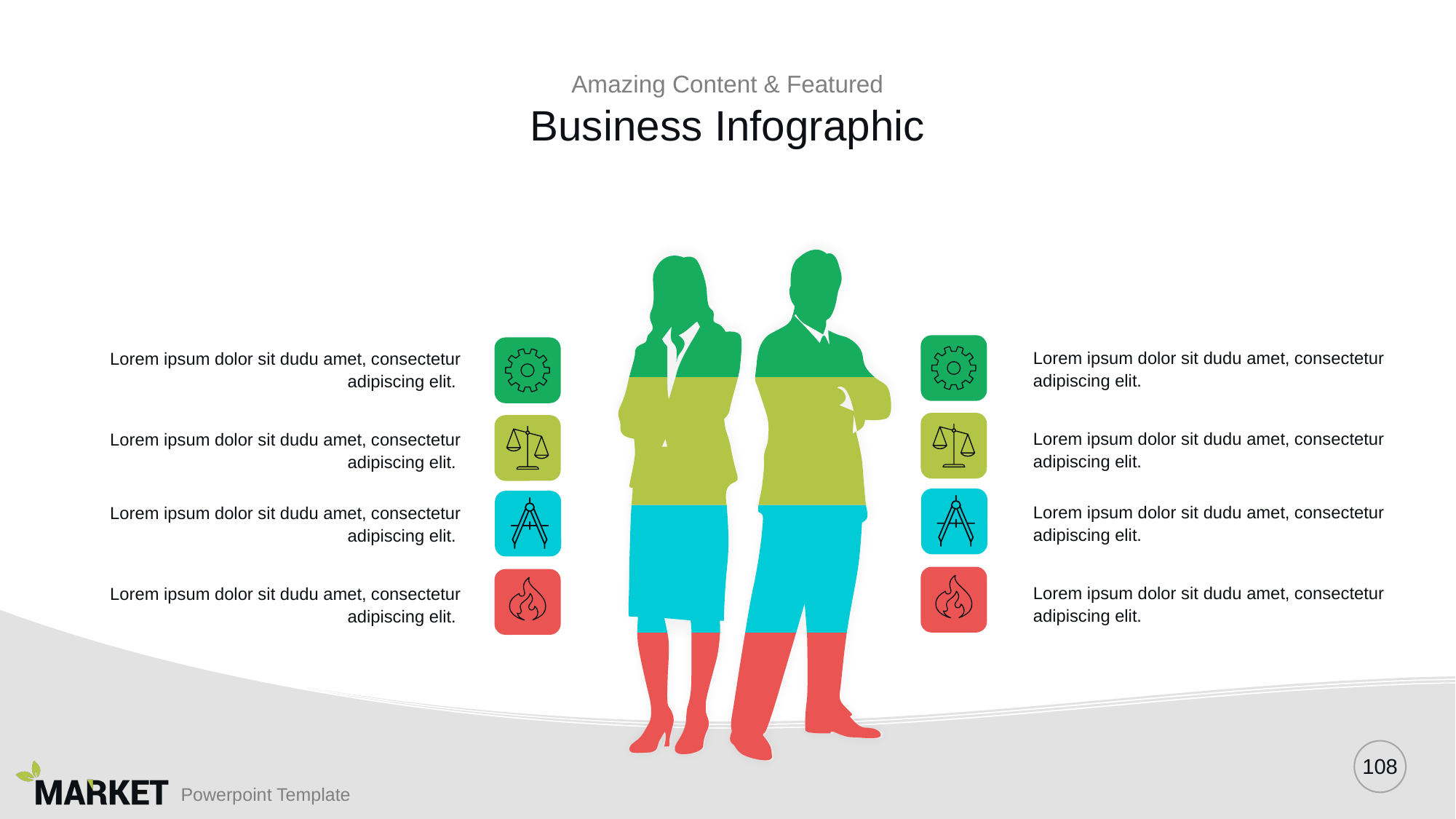

Amazing Content & Featured
# Business Infographic

Lorem ipsum dolor sit dudu amet, consectetur adipiscing elit.
Lorem ipsum dolor sit dudu amet, consectetur adipiscing elit.

Lorem ipsum dolor sit dudu amet, consectetur adipiscing elit.
Lorem ipsum dolor sit dudu amet, consectetur adipiscing elit.

Lorem ipsum dolor sit dudu amet, consectetur adipiscing elit.
Lorem ipsum dolor sit dudu amet, consectetur adipiscing elit.

Lorem ipsum dolor sit dudu amet, consectetur adipiscing elit.
Lorem ipsum dolor sit dudu amet, consectetur adipiscing elit.